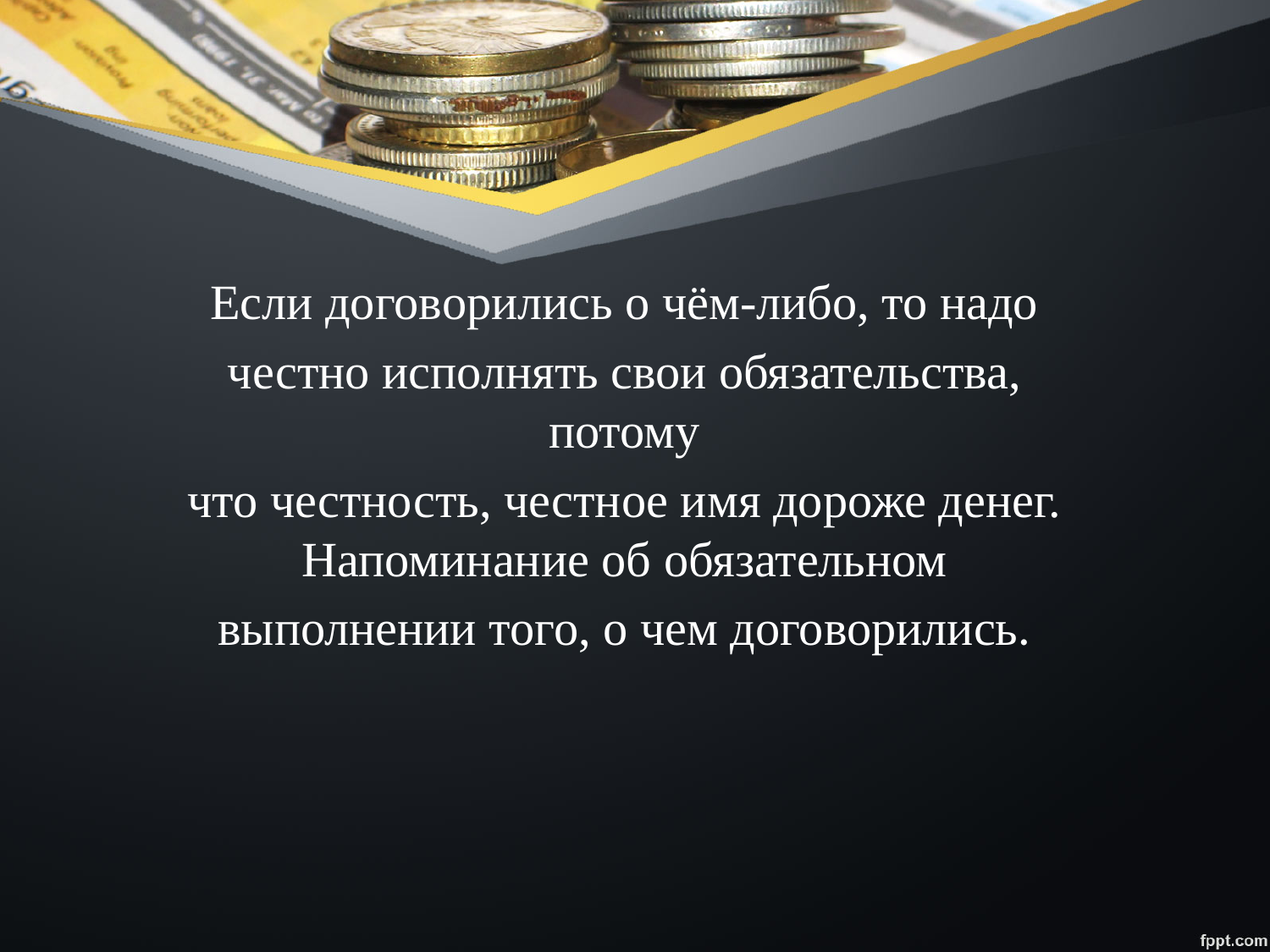

#
Если договорились о чём-либо, то надо
честно исполнять свои обязательства, потому
что честность, честное имя дороже денег. Напоминание об обязательном
выполнении того, о чем договорились.